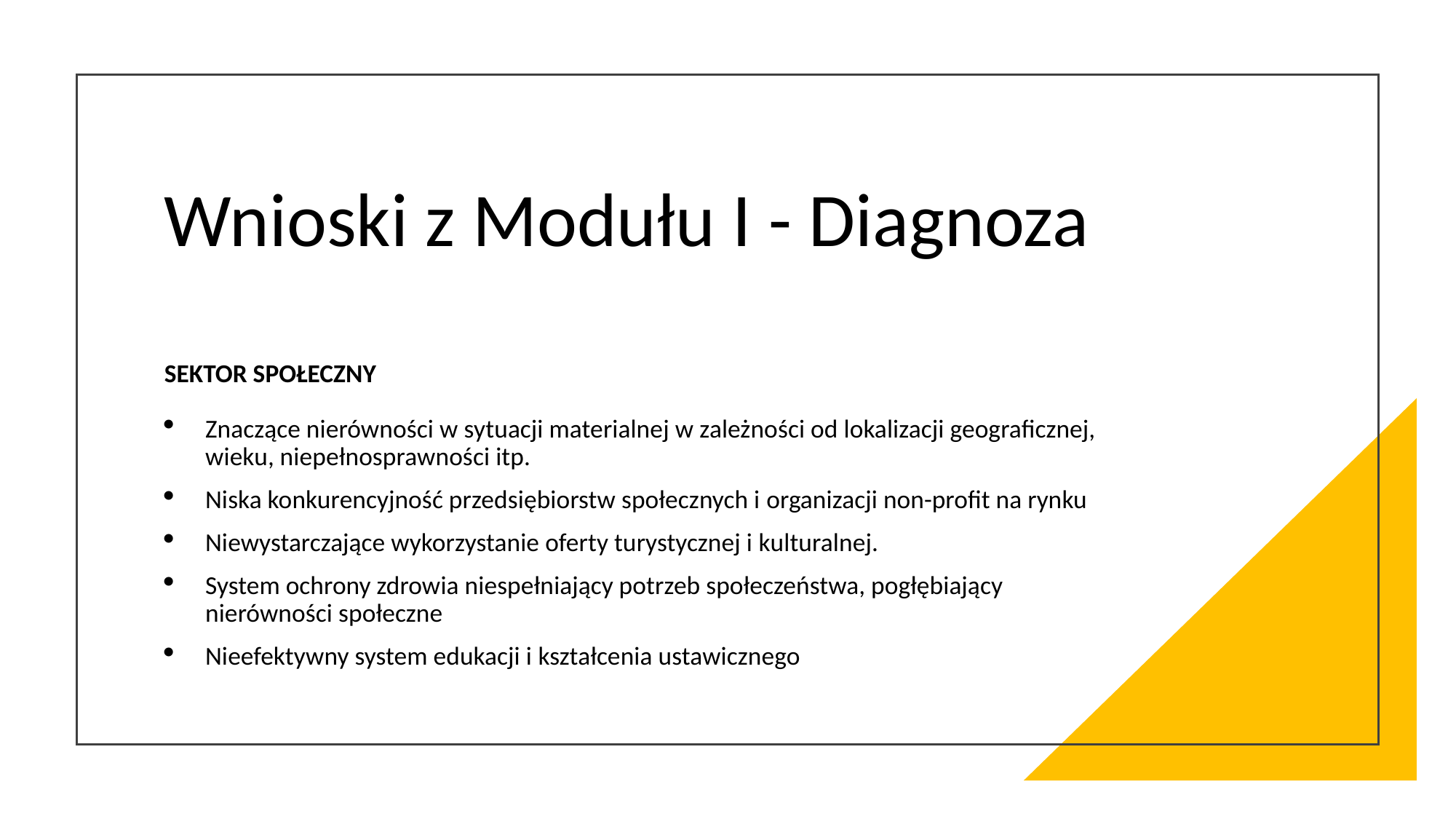

# Wnioski z Modułu I - Diagnoza
SEKTOR SPOŁECZNY
Znaczące nierówności w sytuacji materialnej w zależności od lokalizacji geograficznej, wieku, niepełnosprawności itp.
Niska konkurencyjność przedsiębiorstw społecznych i organizacji non-profit na rynku
Niewystarczające wykorzystanie oferty turystycznej i kulturalnej.
System ochrony zdrowia niespełniający potrzeb społeczeństwa, pogłębiający nierówności społeczne
Nieefektywny system edukacji i kształcenia ustawicznego